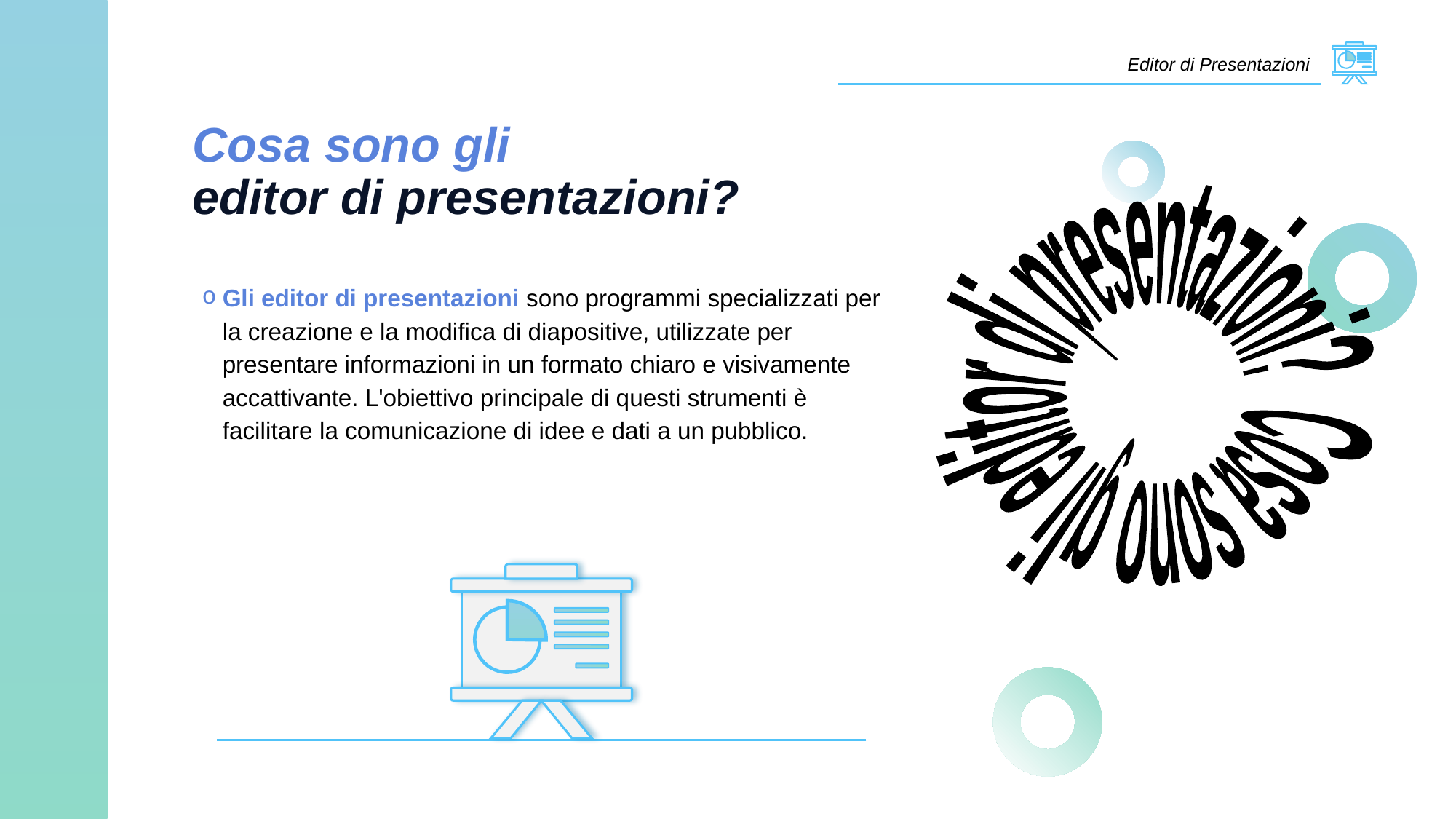

# Cosa sono gli editor di presentazioni?

Cosa sono gli editor di presentazioni?

Gli editor di presentazioni sono programmi specializzati per la creazione e la modifica di diapositive, utilizzate per presentare informazioni in un formato chiaro e visivamente accattivante. L'obiettivo principale di questi strumenti è facilitare la comunicazione di idee e dati a un pubblico.

2